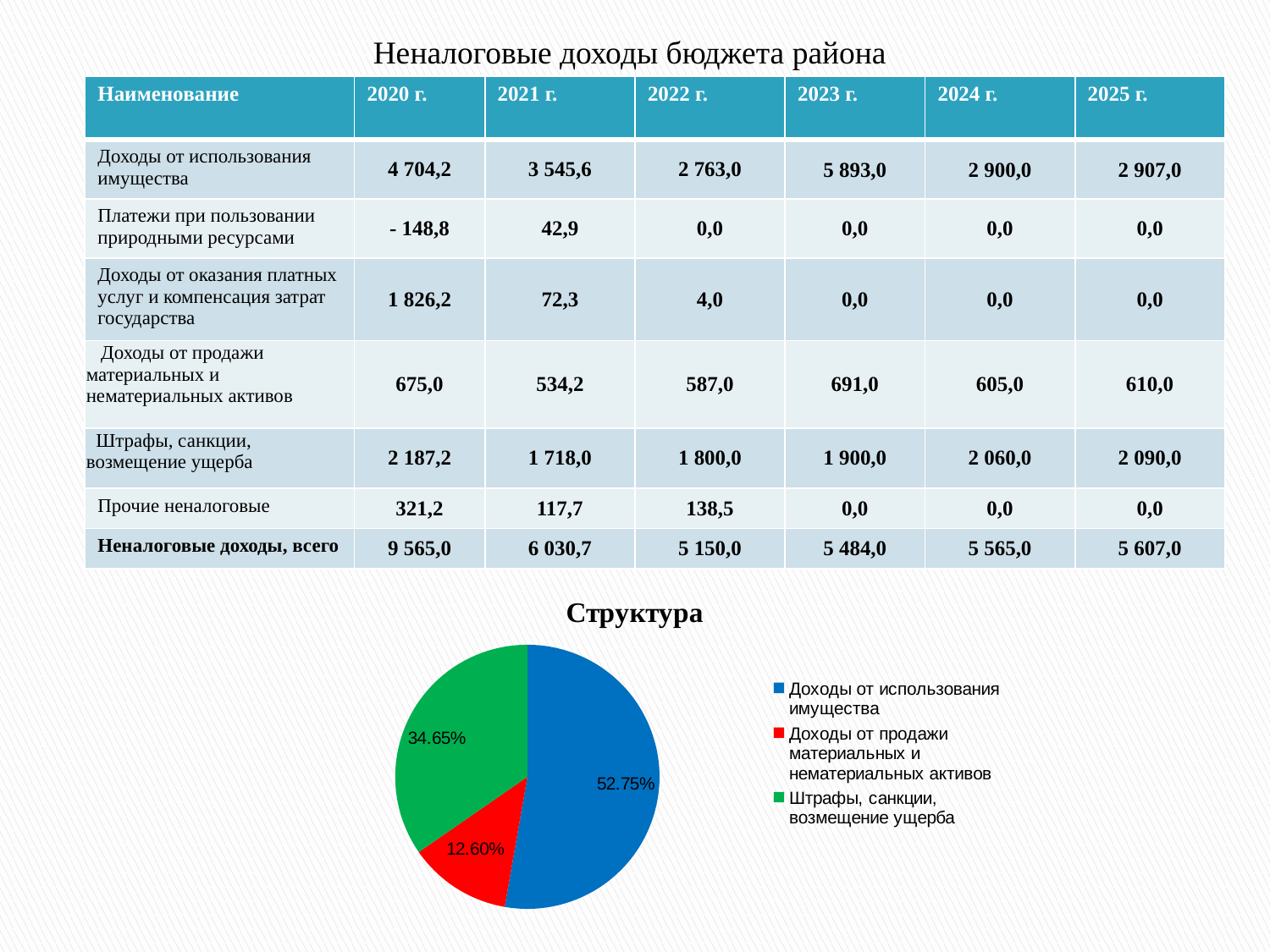

Неналоговые доходы бюджета района
| Наименование | 2020 г. | 2021 г. | 2022 г. | 2023 г. | 2024 г. | 2025 г. |
| --- | --- | --- | --- | --- | --- | --- |
| Доходы от использования имущества | 4 704,2 | 3 545,6 | 2 763,0 | 5 893,0 | 2 900,0 | 2 907,0 |
| Платежи при пользовании природными ресурсами | - 148,8 | 42,9 | 0,0 | 0,0 | 0,0 | 0,0 |
| Доходы от оказания платных услуг и компенсация затрат государства | 1 826,2 | 72,3 | 4,0 | 0,0 | 0,0 | 0,0 |
| Доходы от продажи материальных и нематериальных активов | 675,0 | 534,2 | 587,0 | 691,0 | 605,0 | 610,0 |
| Штрафы, санкции, возмещение ущерба | 2 187,2 | 1 718,0 | 1 800,0 | 1 900,0 | 2 060,0 | 2 090,0 |
| Прочие неналоговые | 321,2 | 117,7 | 138,5 | 0,0 | 0,0 | 0,0 |
| Неналоговые доходы, всего | 9 565,0 | 6 030,7 | 5 150,0 | 5 484,0 | 5 565,0 | 5 607,0 |

### Chart:

| Category | Структура |
|---|---|
| Доходы от использования имущества | 0.5275 |
| Доходы от продажи материальных и нематериальных активов | 0.126 |
| Штрафы, санкции, возмещение ущерба | 0.34650000000000014 |